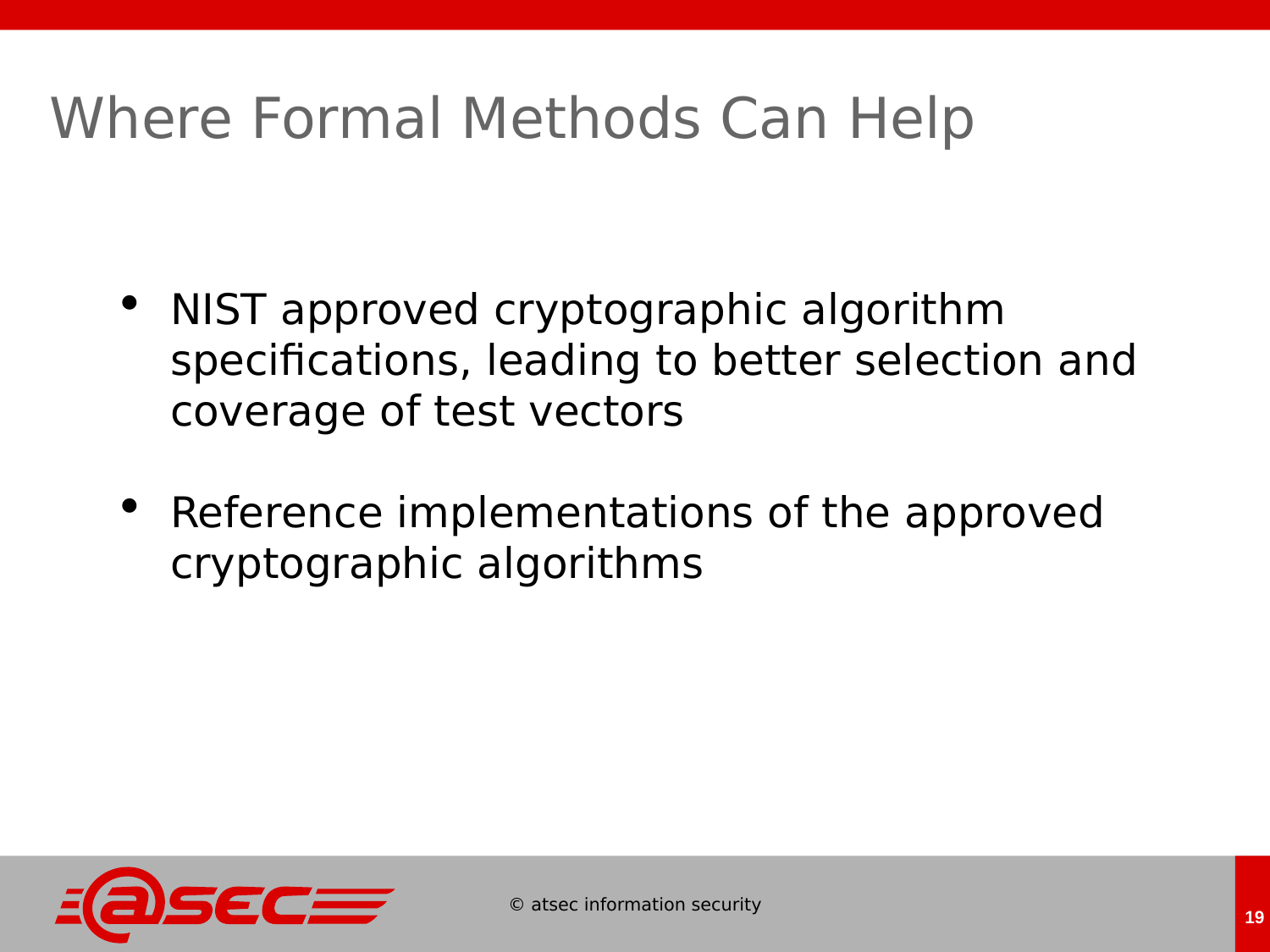

Where Formal Methods Can Help

NIST approved cryptographic algorithm specifications, leading to better selection and coverage of test vectors

Reference implementations of the approved cryptographic algorithms
19